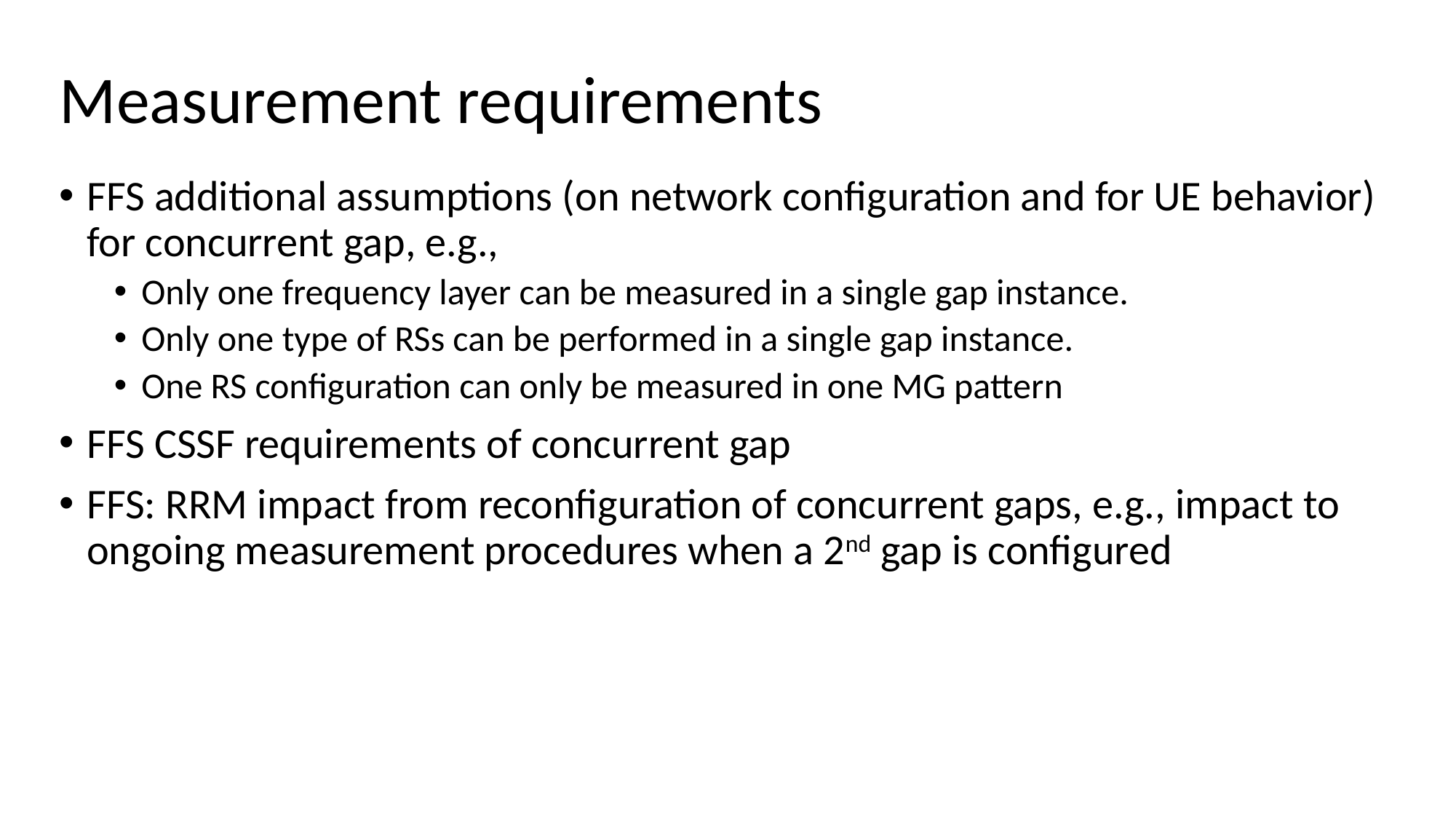

# Measurement requirements
FFS additional assumptions (on network configuration and for UE behavior) for concurrent gap, e.g.,
Only one frequency layer can be measured in a single gap instance.
Only one type of RSs can be performed in a single gap instance.
One RS configuration can only be measured in one MG pattern
FFS CSSF requirements of concurrent gap
FFS: RRM impact from reconfiguration of concurrent gaps, e.g., impact to ongoing measurement procedures when a 2nd gap is configured